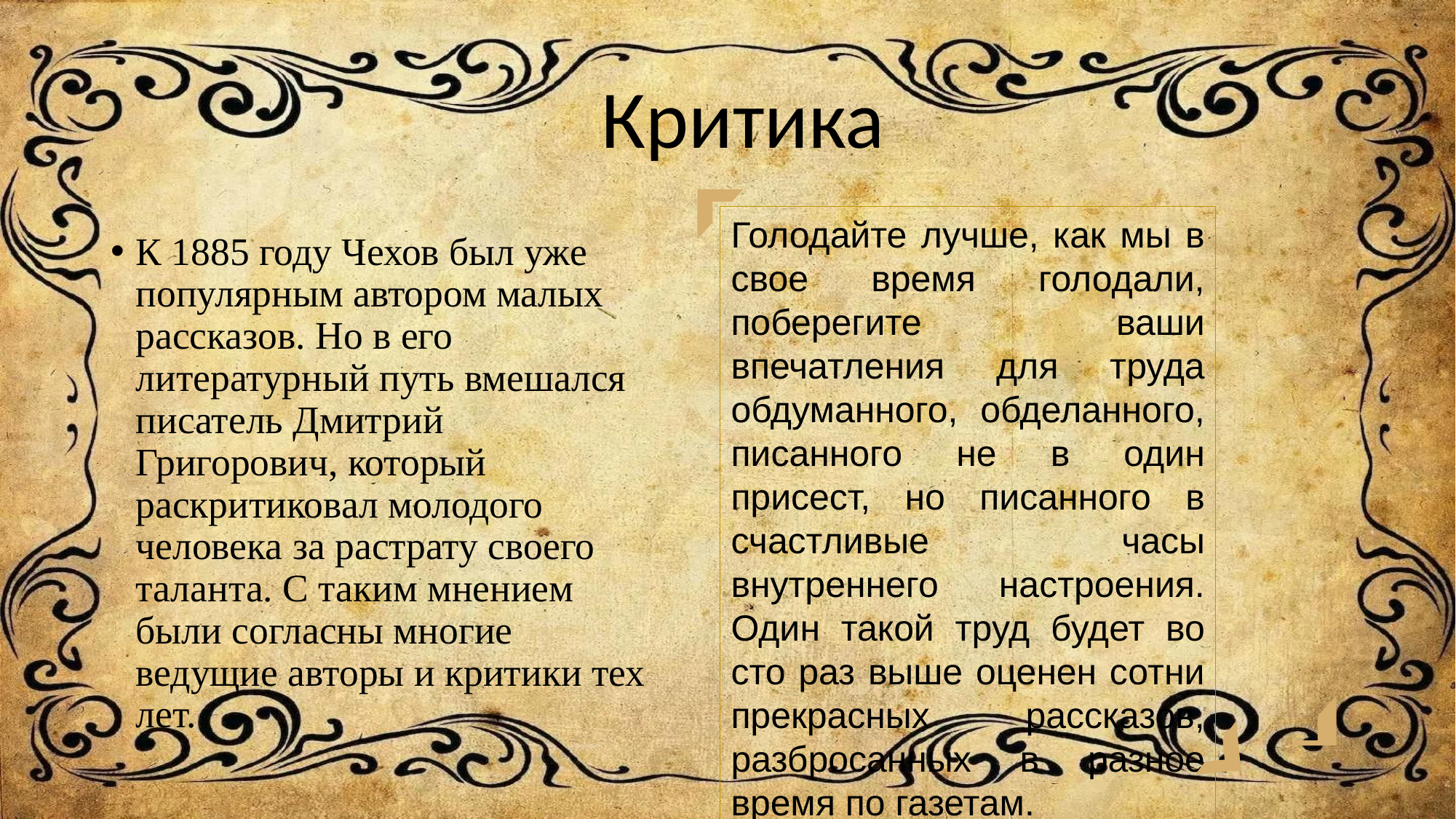

# Критика

Голодайте лучше, как мы в свое время голодали, поберегите ваши впечатления для труда обдуманного, обделанного, писанного не в один присест, но писанного в счастливые часы внутреннего настроения. Один такой труд будет во сто раз выше оценен сотни прекрасных рассказов, разбросанных в разное время по газетам.

Из письма Дмитрия Григоровича Антону Чехову, 1886 год
К 1885 году Чехов был уже популярным автором малых рассказов. Но в его литературный путь вмешался писатель Дмитрий Григорович, который раскритиковал молодого человека за растрату своего таланта. С таким мнением были согласны многие ведущие авторы и критики тех лет.